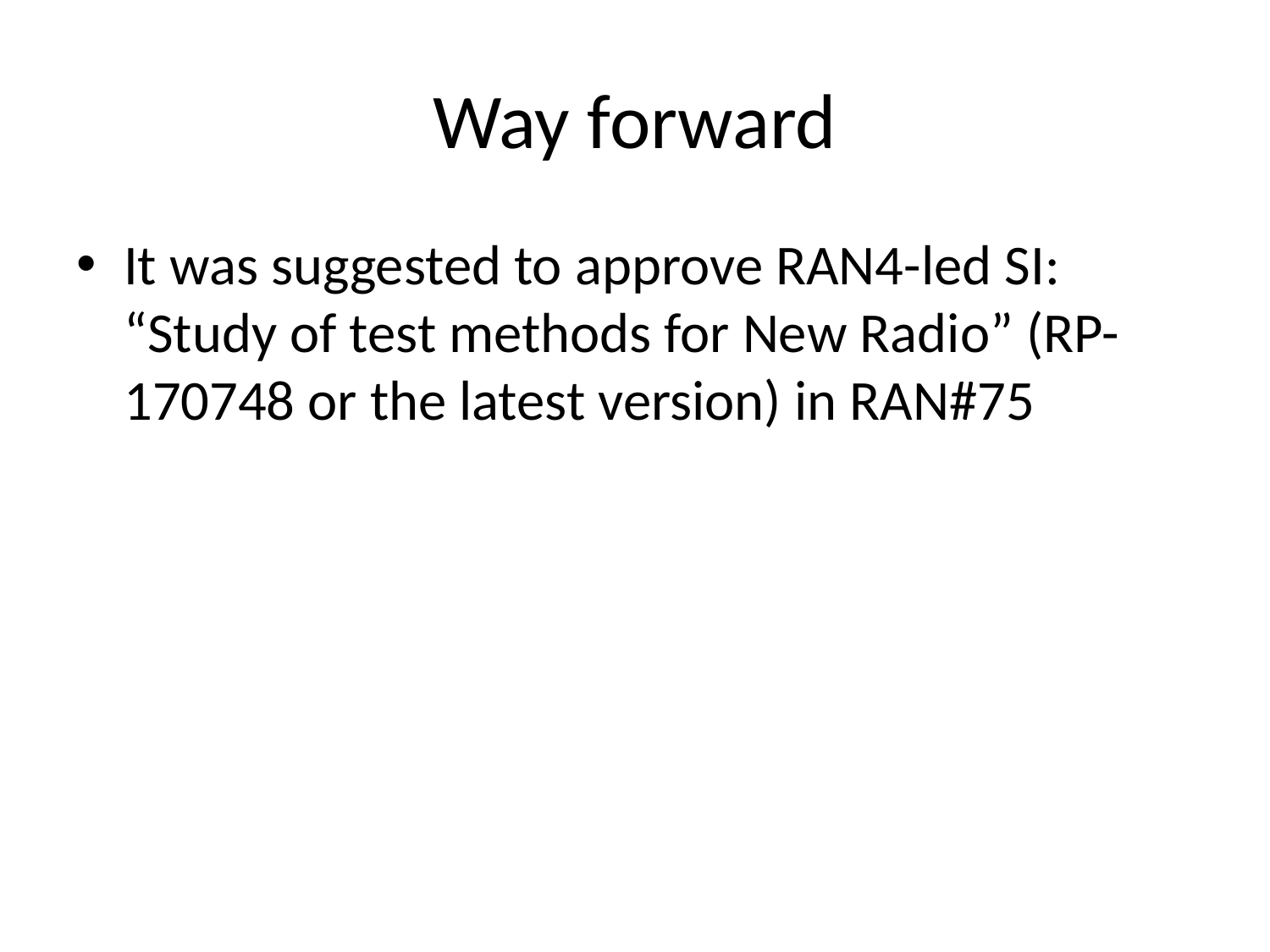

# Way forward
It was suggested to approve RAN4-led SI: “Study of test methods for New Radio” (RP-170748 or the latest version) in RAN#75